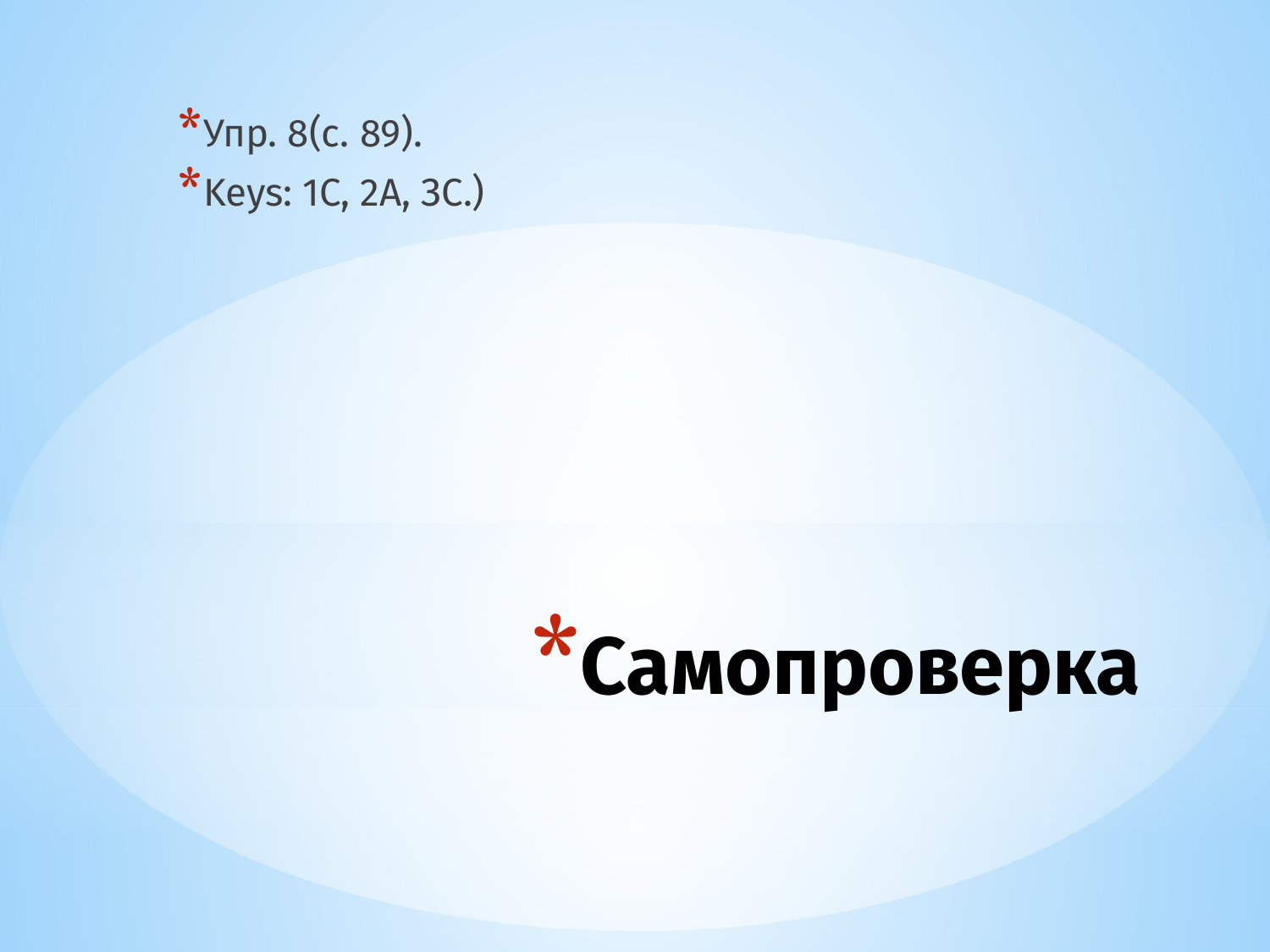

Упр. 8(c. 89).
Keys: 1C, 2А, ЗС.)

# Самопроверка